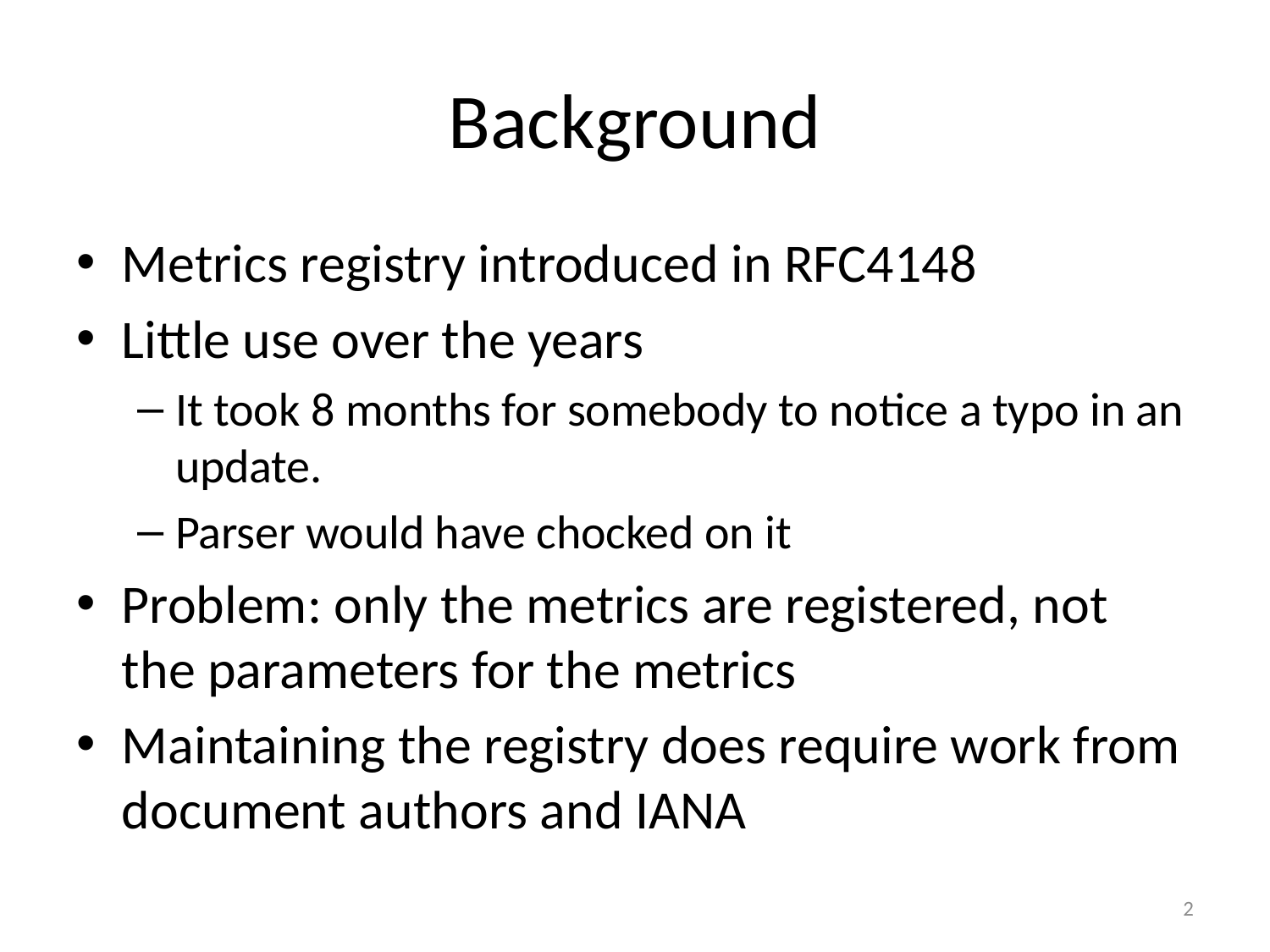

# Background
Metrics registry introduced in RFC4148
Little use over the years
It took 8 months for somebody to notice a typo in an update.
Parser would have chocked on it
Problem: only the metrics are registered, not the parameters for the metrics
Maintaining the registry does require work from document authors and IANA
2